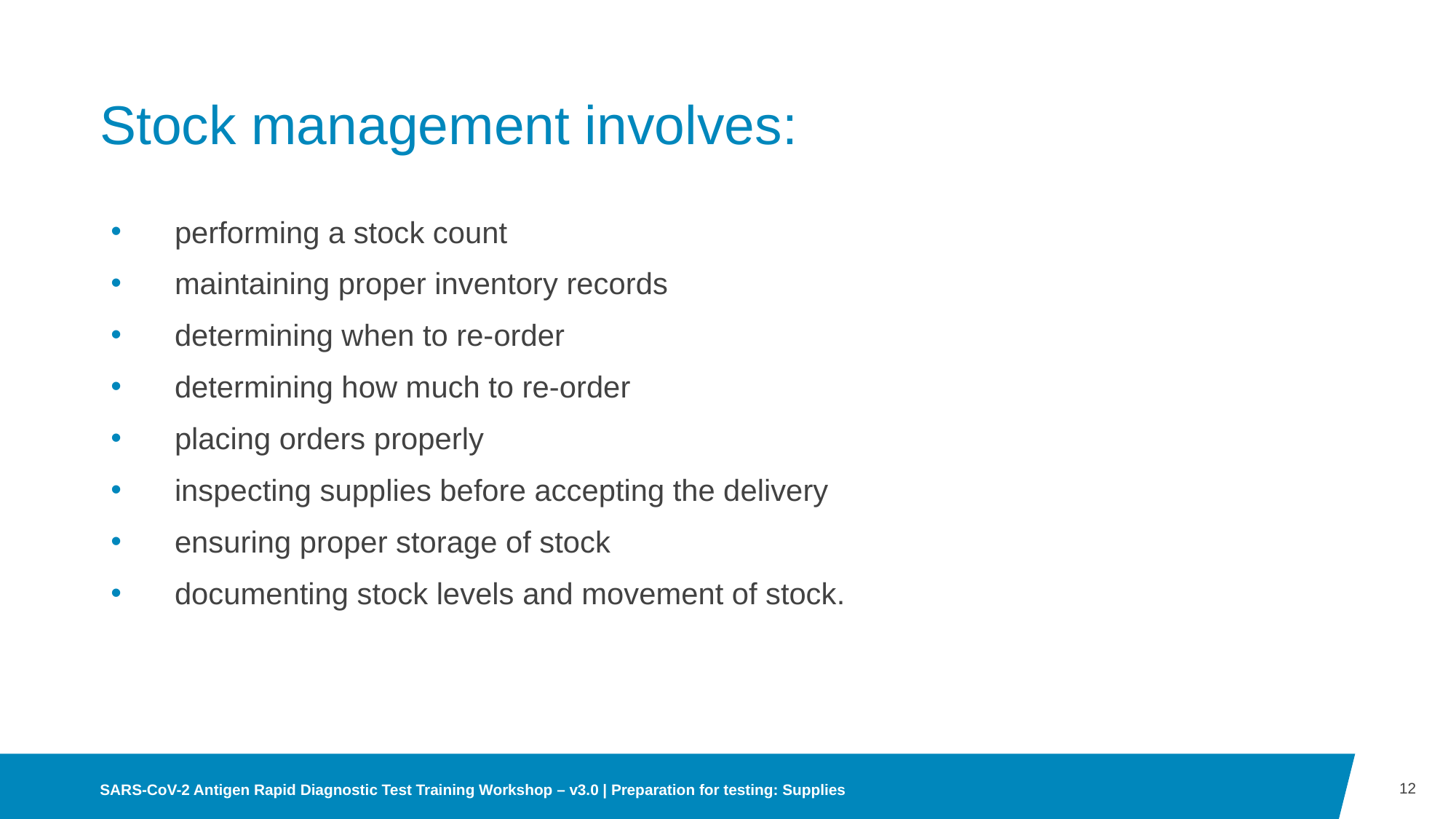

# Stock management involves:
performing a stock count
maintaining proper inventory records
determining when to re-order
determining how much to re-order
placing orders properly
inspecting supplies before accepting the delivery
ensuring proper storage of stock
documenting stock levels and movement of stock.

12
SARS-CoV-2 Antigen Rapid Diagnostic Test Training Workshop – v3.0 | Preparation for testing: Supplies